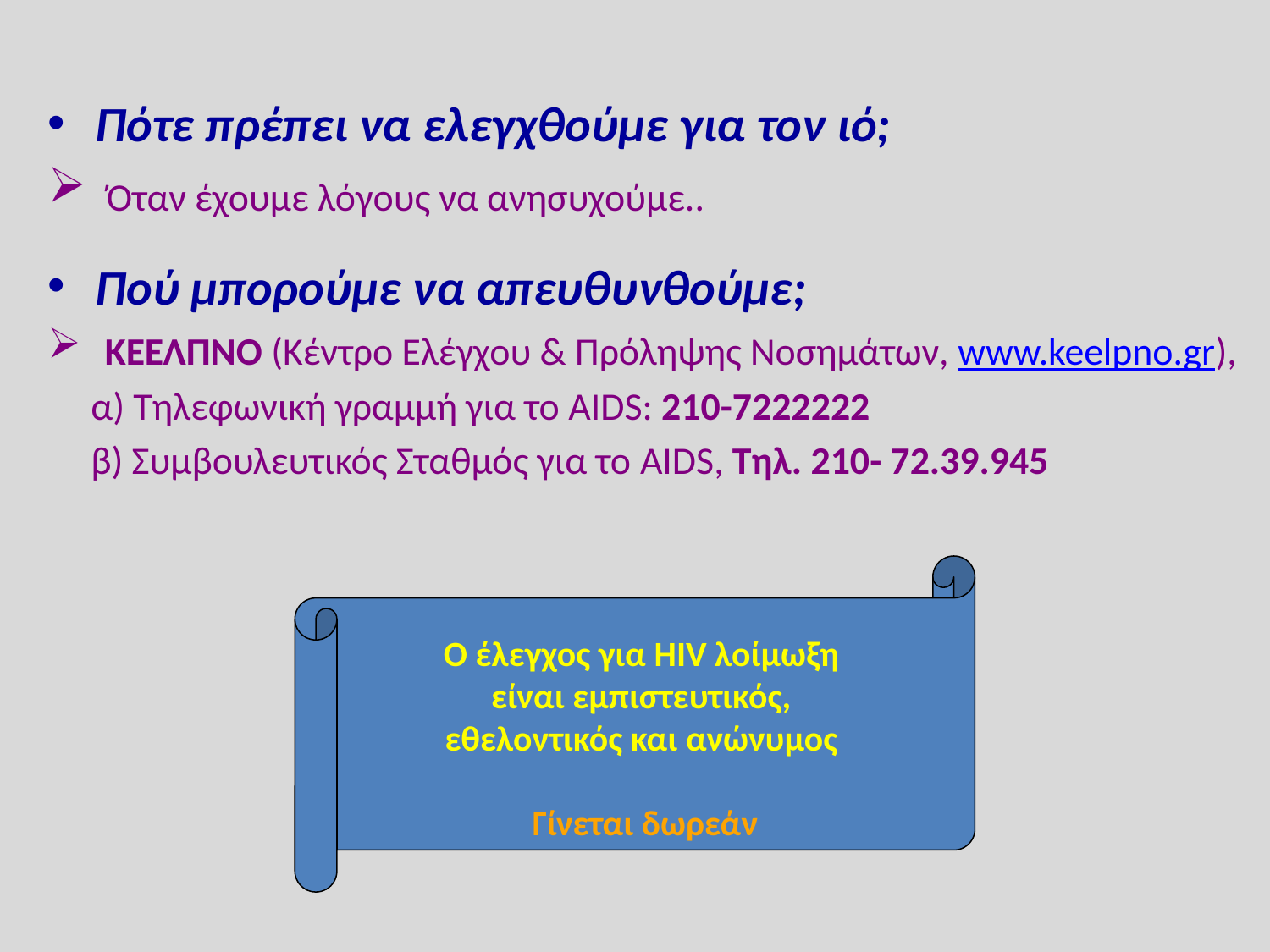

Πότε πρέπει να ελεγχθούμε για τον ιό;
 Όταν έχουμε λόγους να ανησυχούμε..

Πού μπορούμε να απευθυνθούμε;
 ΚΕΕΛΠΝΟ (Κέντρο Ελέγχου & Πρόληψης Νοσημάτων, www.keelpno.gr),
     α) Τηλεφωνική γραμμή για το AIDS: 210-7222222
     β) Συμβουλευτικός Σταθμός για το AIDS, Tηλ. 210- 72.39.945

Ο έλεγχος για HIV λοίμωξη
είναι εμπιστευτικός,
εθελοντικός και ανώνυμος

Γίνεται δωρεάν